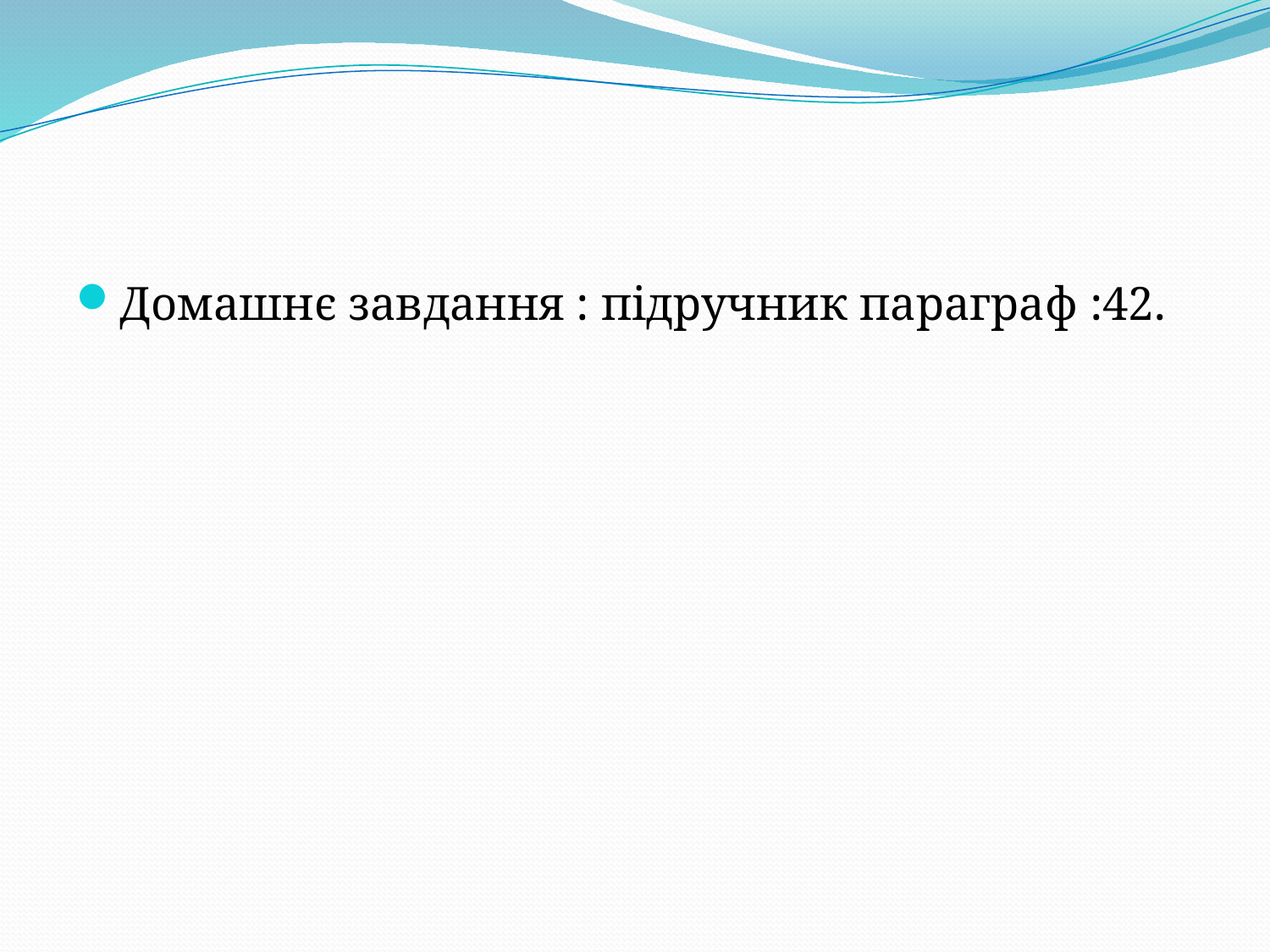

#
Домашнє завдання : підручник параграф :42.